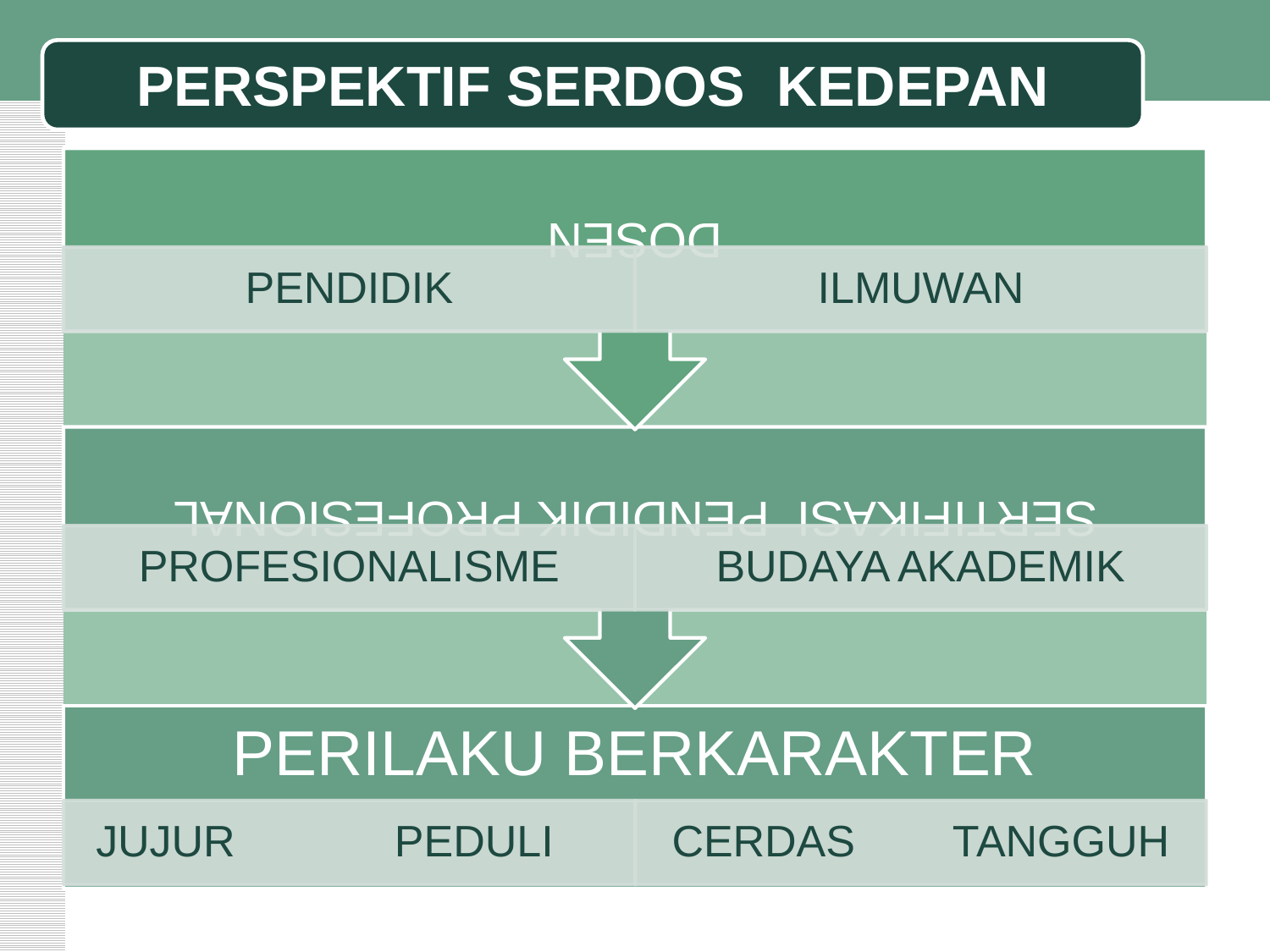

# PERSPEKTIF SERDOS  KEDEPAN
PERILAKU BERKARAKTER
JUJUR             PEDULI
CERDAS        TANGGUH
SERTIFIKASI  PENDIDIK PROFESIONAL
PROFESIONALISME
BUDAYA AKADEMIK
DOSEN
PENDIDIK
ILMUWAN